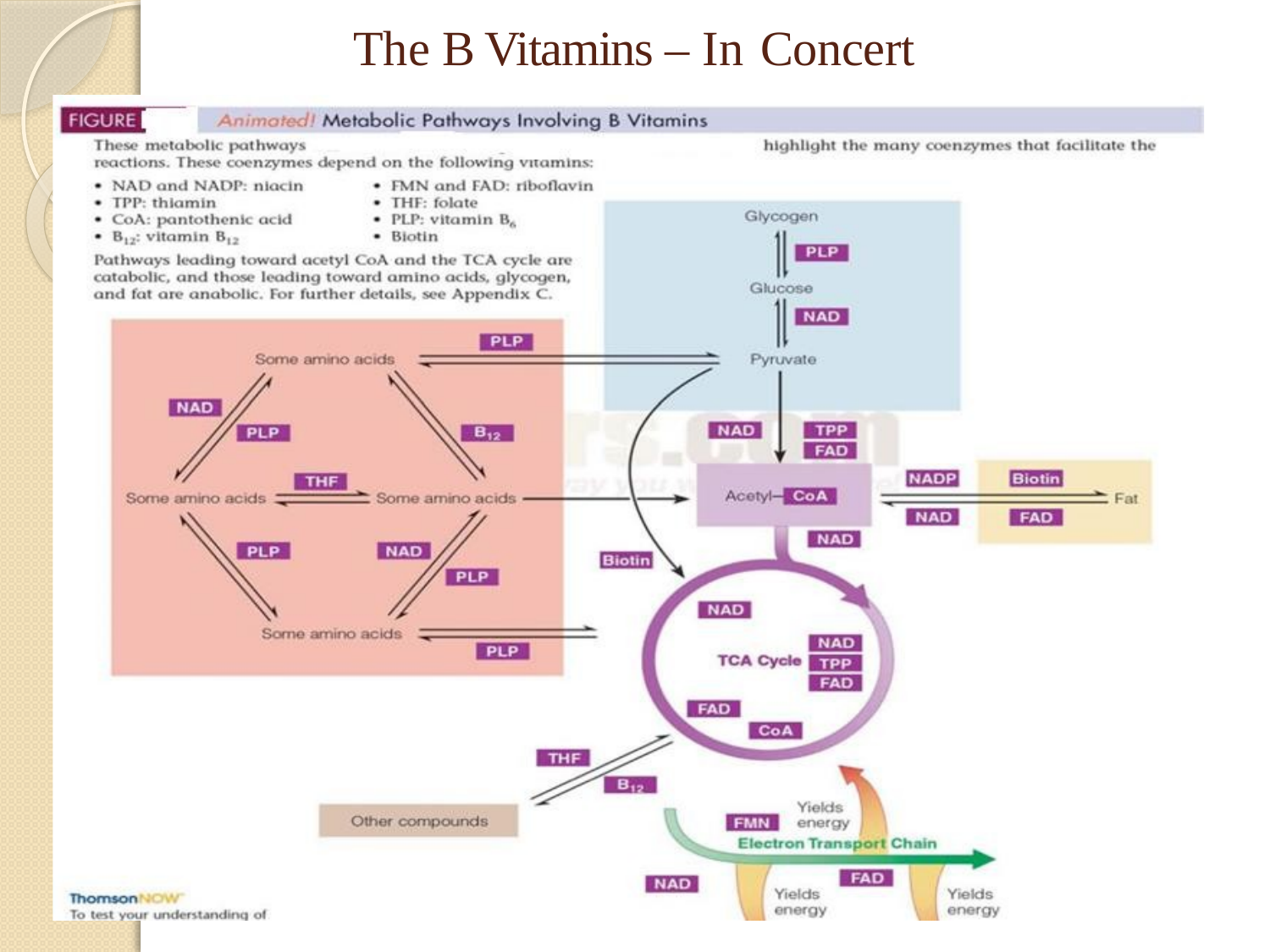

# The B Vitamins – In Concert